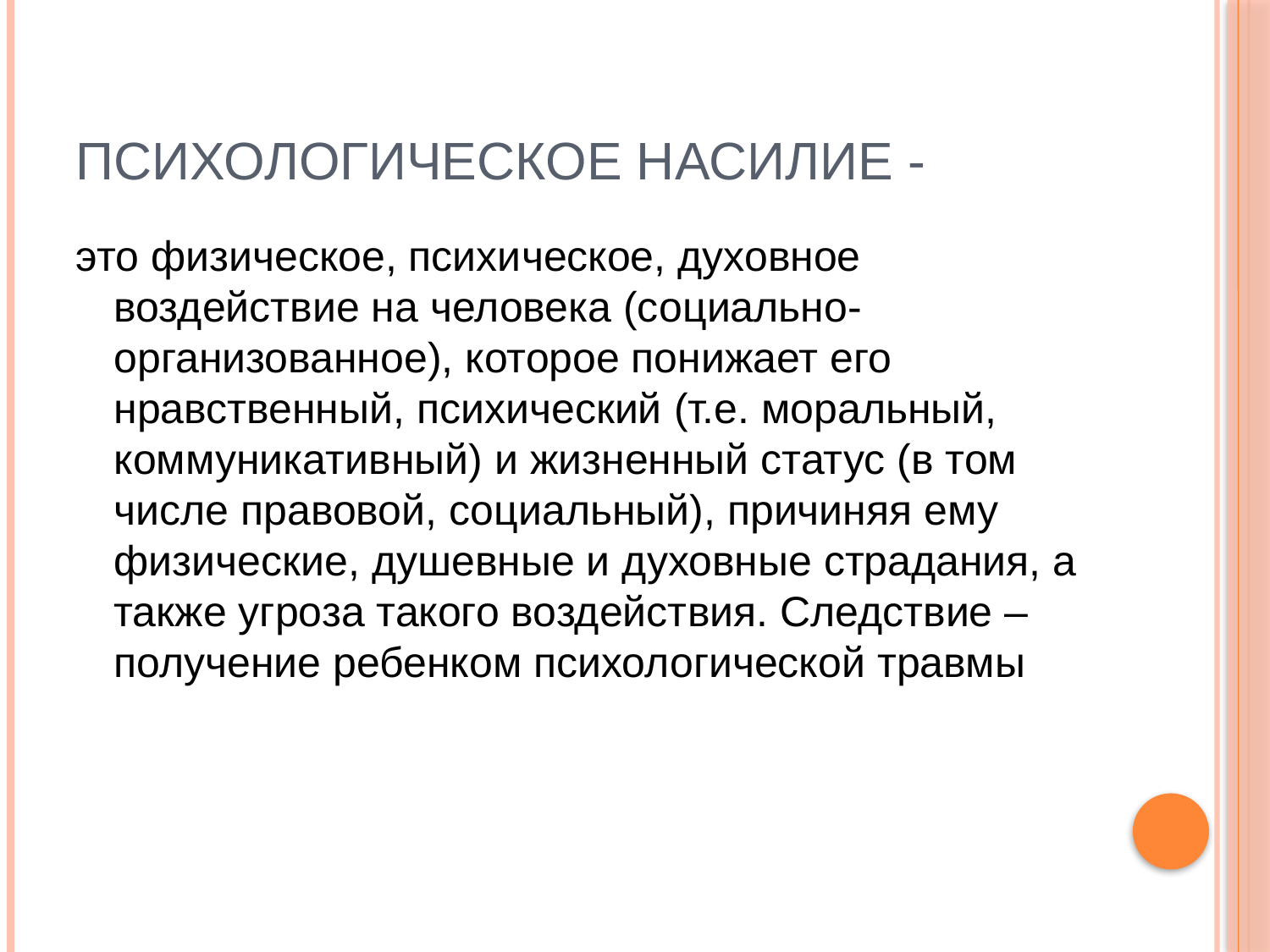

# Психологическое насилие -
это физическое, психическое, духовное воздействие на человека (социально-организованное), которое понижает его нравственный, психический (т.е. моральный, коммуникативный) и жизненный статус (в том числе правовой, социальный), причиняя ему физические, душевные и духовные страдания, а также угроза такого воздействия. Следствие – получение ребенком психологической травмы